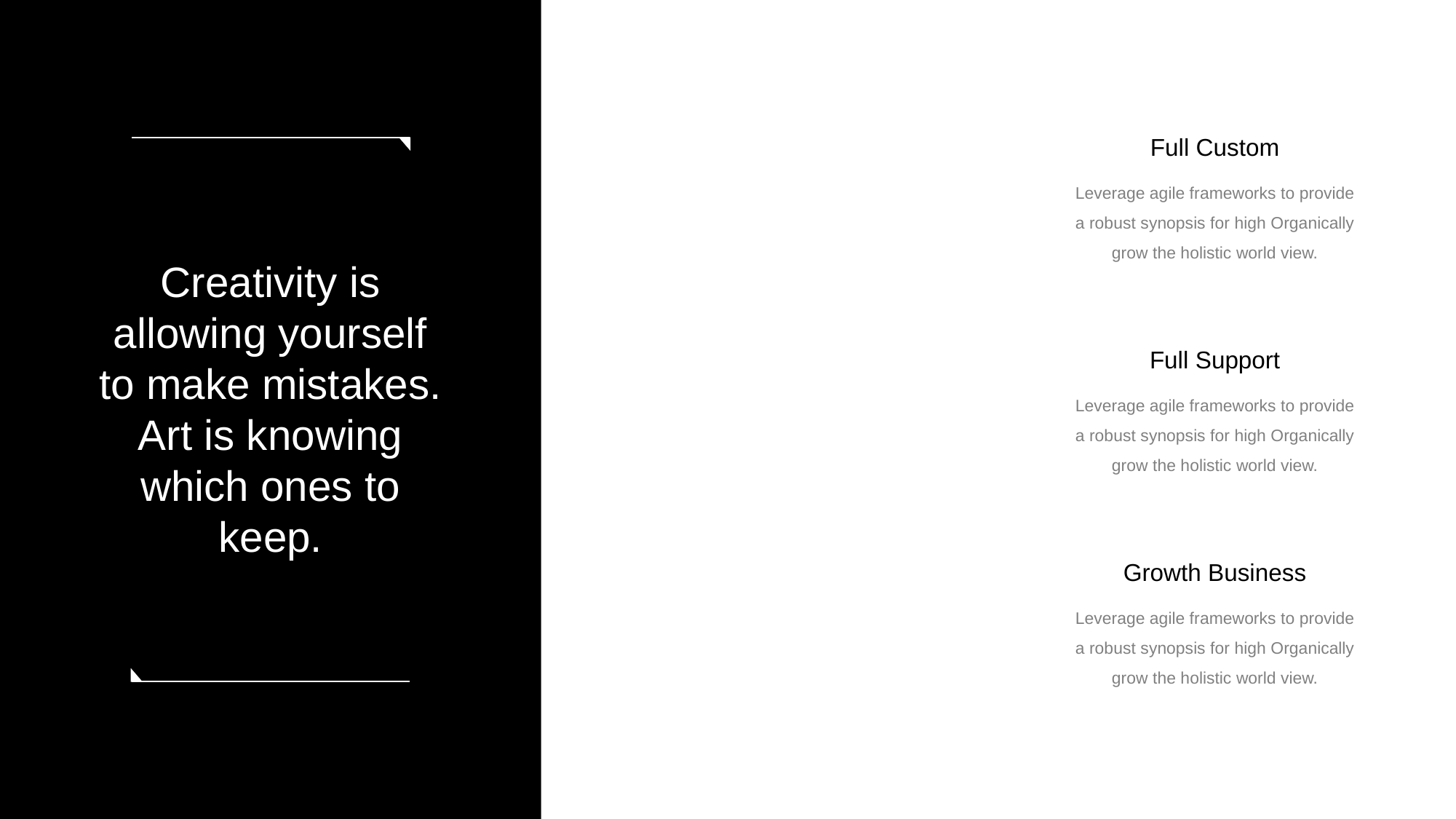

2020 MINIMAL & CLEAN
Full Custom
Leverage agile frameworks to provide a robust synopsis for high Organically grow the holistic world view.

Creativity is allowing yourself to make mistakes. Art is knowing which ones to keep.
Full Support
Leverage agile frameworks to provide a robust synopsis for high Organically grow the holistic world view.
Growth Business
Leverage agile frameworks to provide a robust synopsis for high Organically grow the holistic world view.